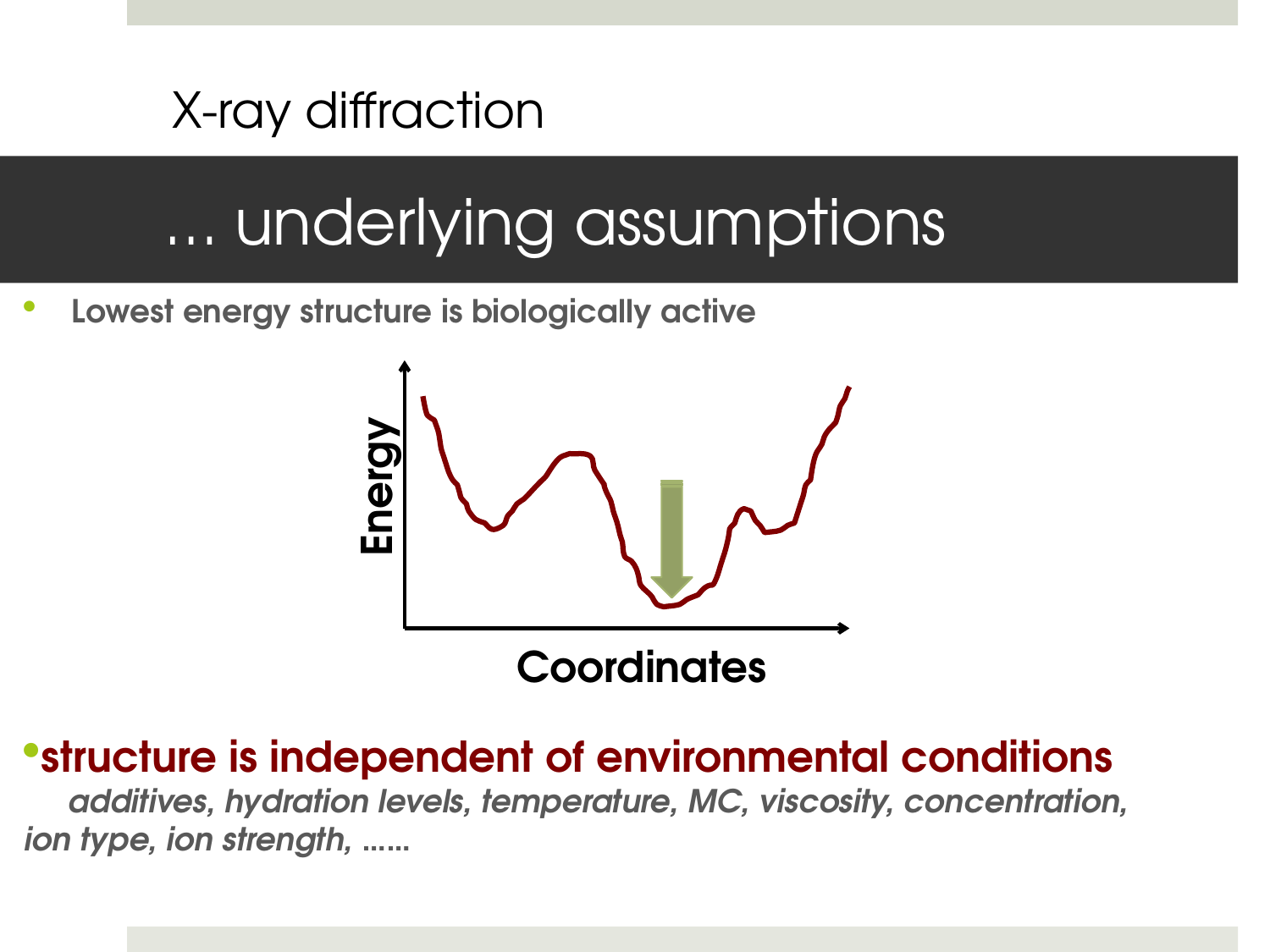

X-ray diffraction
# … underlying assumptions
Lowest energy structure is biologically active

structure is independent of environmental conditions
     additives, hydration levels, temperature, MC, viscosity, concentration, ion type, ion strength, ……

Energy

Coordinates